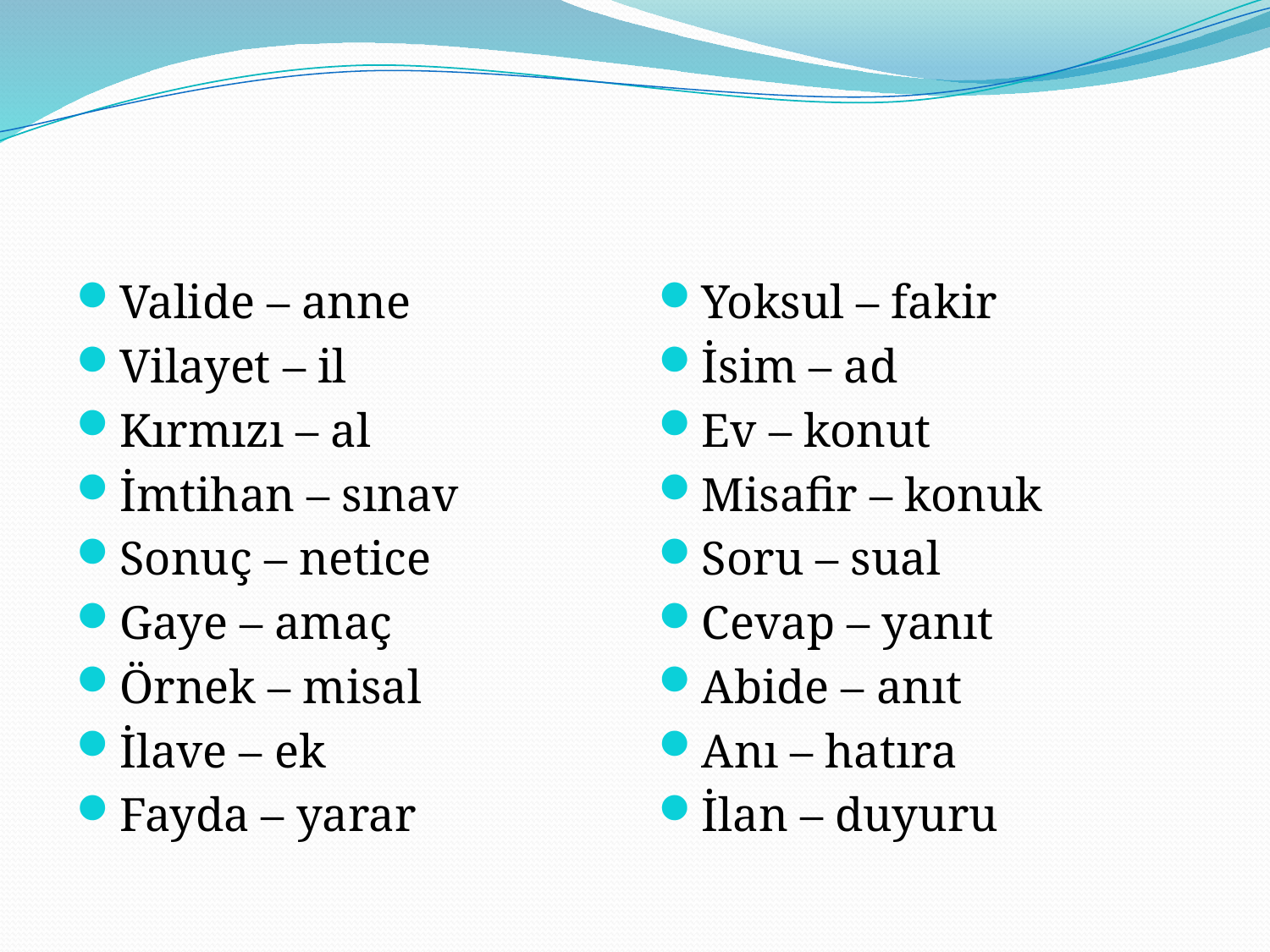

#
Valide – anne
Vilayet – il
Kırmızı – al
İmtihan – sınav
Sonuç – netice
Gaye – amaç
Örnek – misal
İlave – ek
Fayda – yarar
Yoksul – fakir
İsim – ad
Ev – konut
Misafir – konuk
Soru – sual
Cevap – yanıt
Abide – anıt
Anı – hatıra
İlan – duyuru